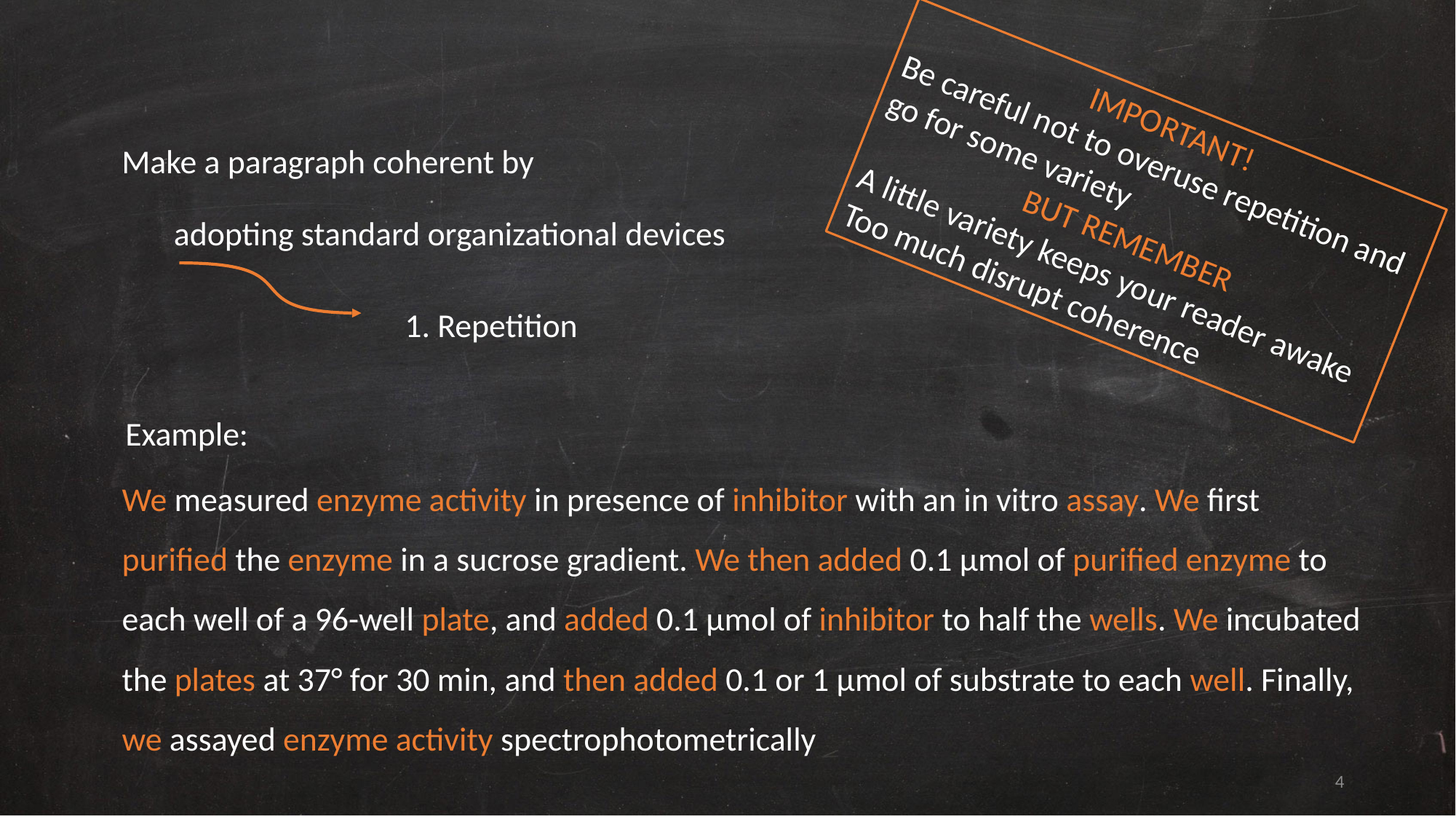

IMPORTANT!
Be careful not to overuse repetition and go for some variety
BUT REMEMBER
A little variety keeps your reader awake
Too much disrupt coherence
Make a paragraph coherent by
adopting standard organizational devices
1. Repetition
Example:
We measured enzyme activity in presence of inhibitor with an in vitro assay. We first purified the enzyme in a sucrose gradient. We then added 0.1 μmol of purified enzyme to each well of a 96-well plate, and added 0.1 μmol of inhibitor to half the wells. We incubated the plates at 37° for 30 min, and then added 0.1 or 1 μmol of substrate to each well. Finally, we assayed enzyme activity spectrophotometrically
4